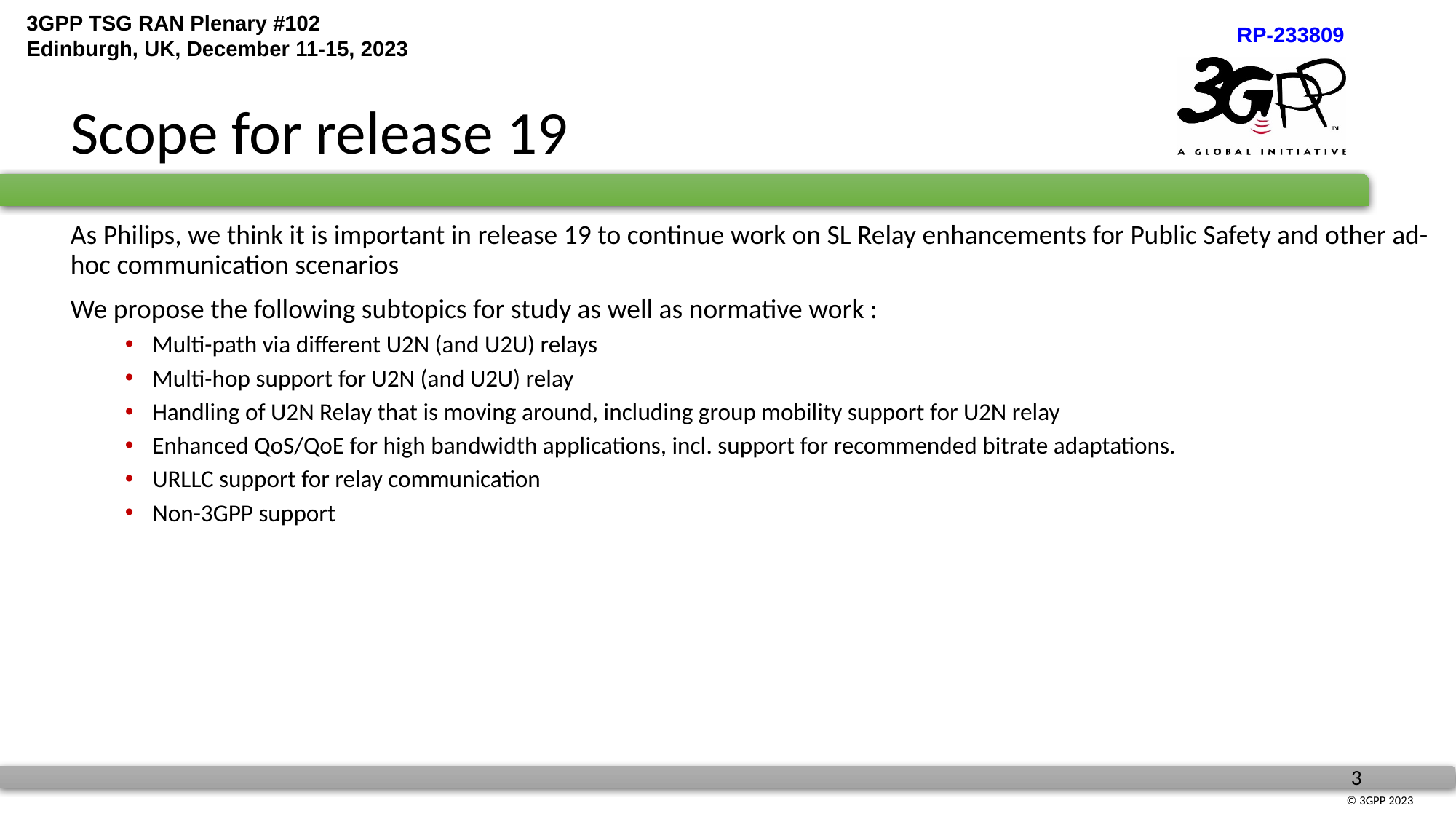

# Scope for release 19
As Philips, we think it is important in release 19 to continue work on SL Relay enhancements for Public Safety and other ad-hoc communication scenarios
We propose the following subtopics for study as well as normative work :
Multi-path via different U2N (and U2U) relays
Multi-hop support for U2N (and U2U) relay
Handling of U2N Relay that is moving around, including group mobility support for U2N relay
Enhanced QoS/QoE for high bandwidth applications, incl. support for recommended bitrate adaptations.
URLLC support for relay communication
Non-3GPP support